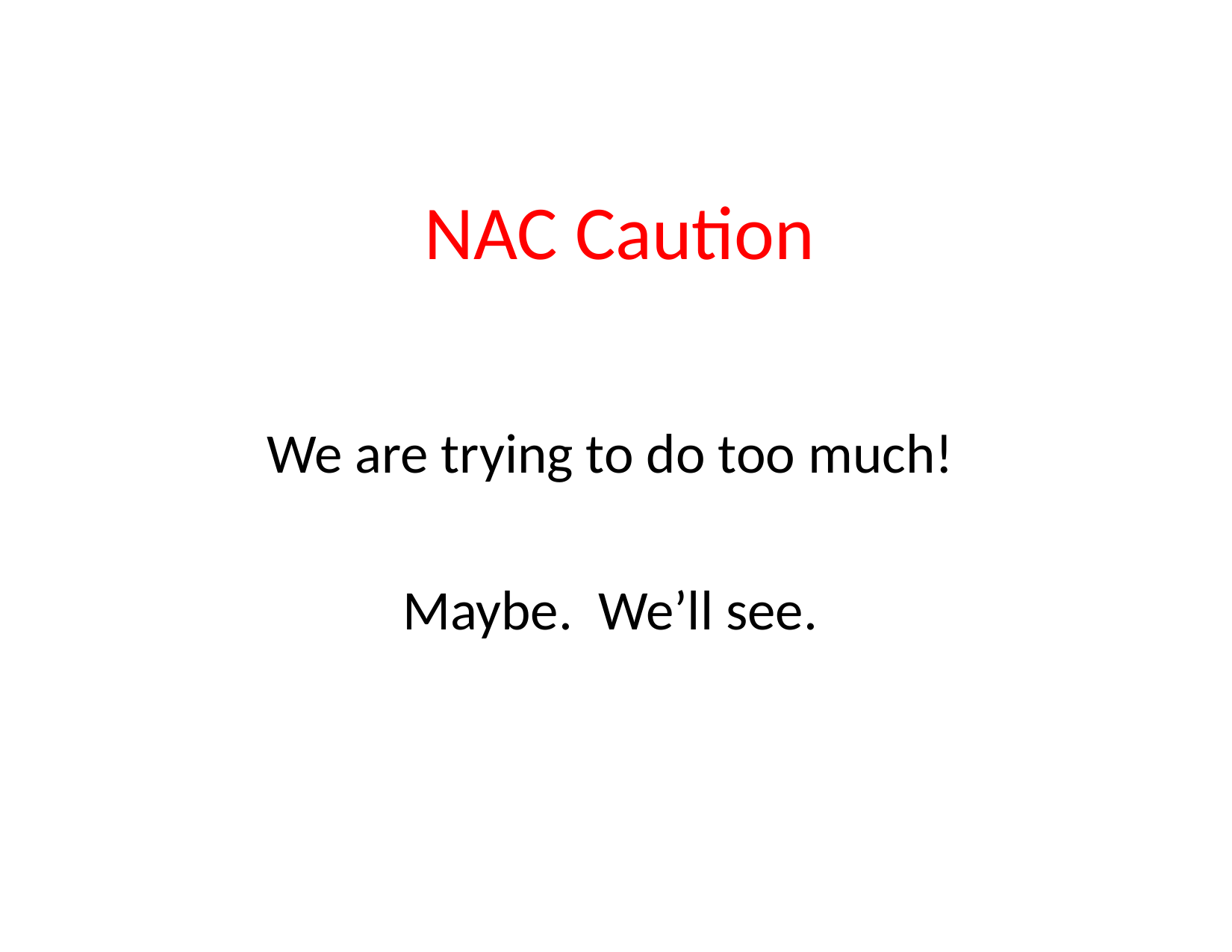

# NAC Caution
We are trying to do too much!

Maybe.  We’ll see.